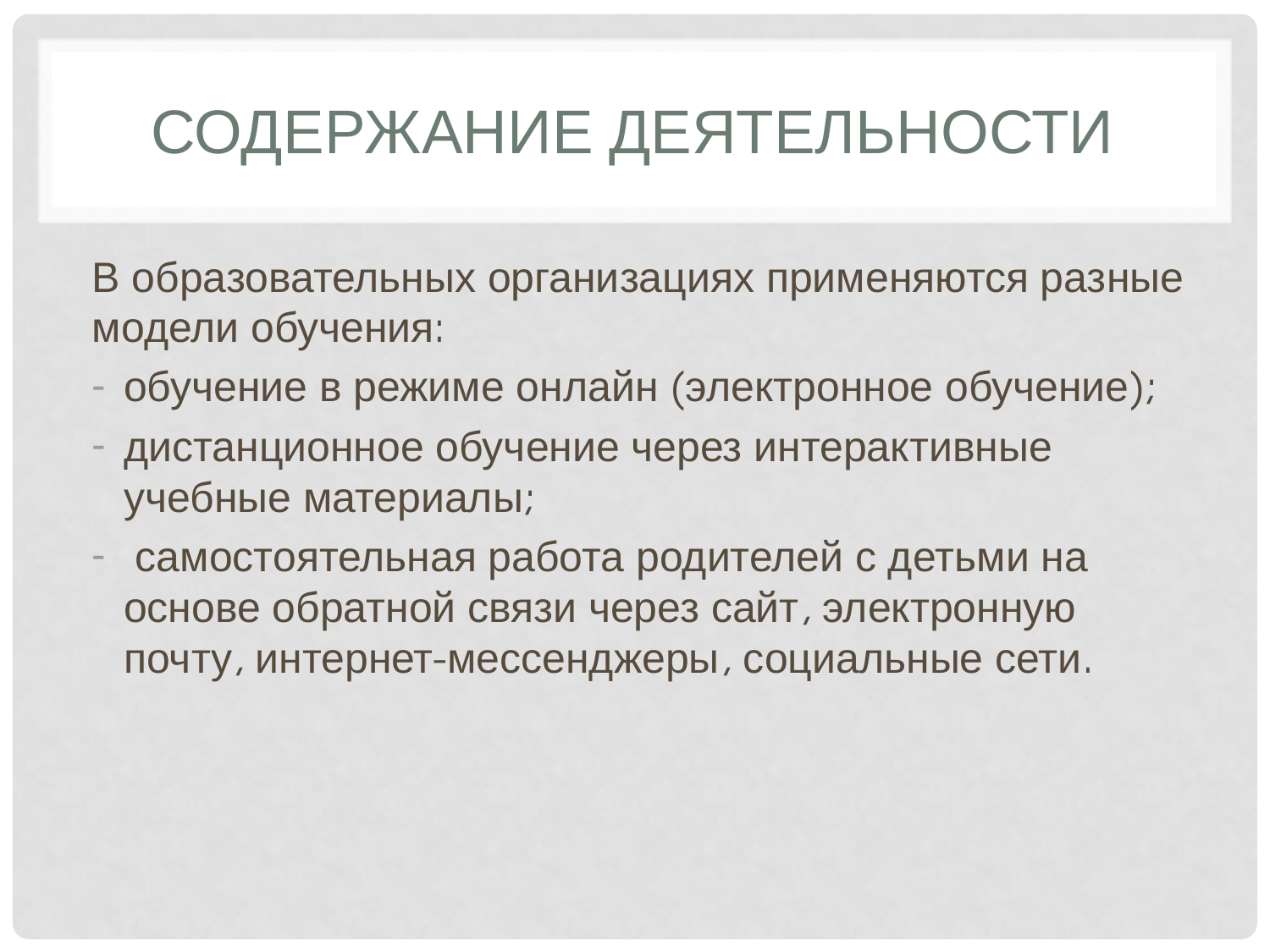

# Содержание деятельности
В образовательных организациях применяются разные модели обучения:
обучение в режиме онлайн (электронное обучение);
дистанционное обучение через интерактивные учебные материалы;
 самостоятельная работа родителей с детьми на основе обратной связи через сайт, электронную почту, интернет-мессенджеры, социальные сети.